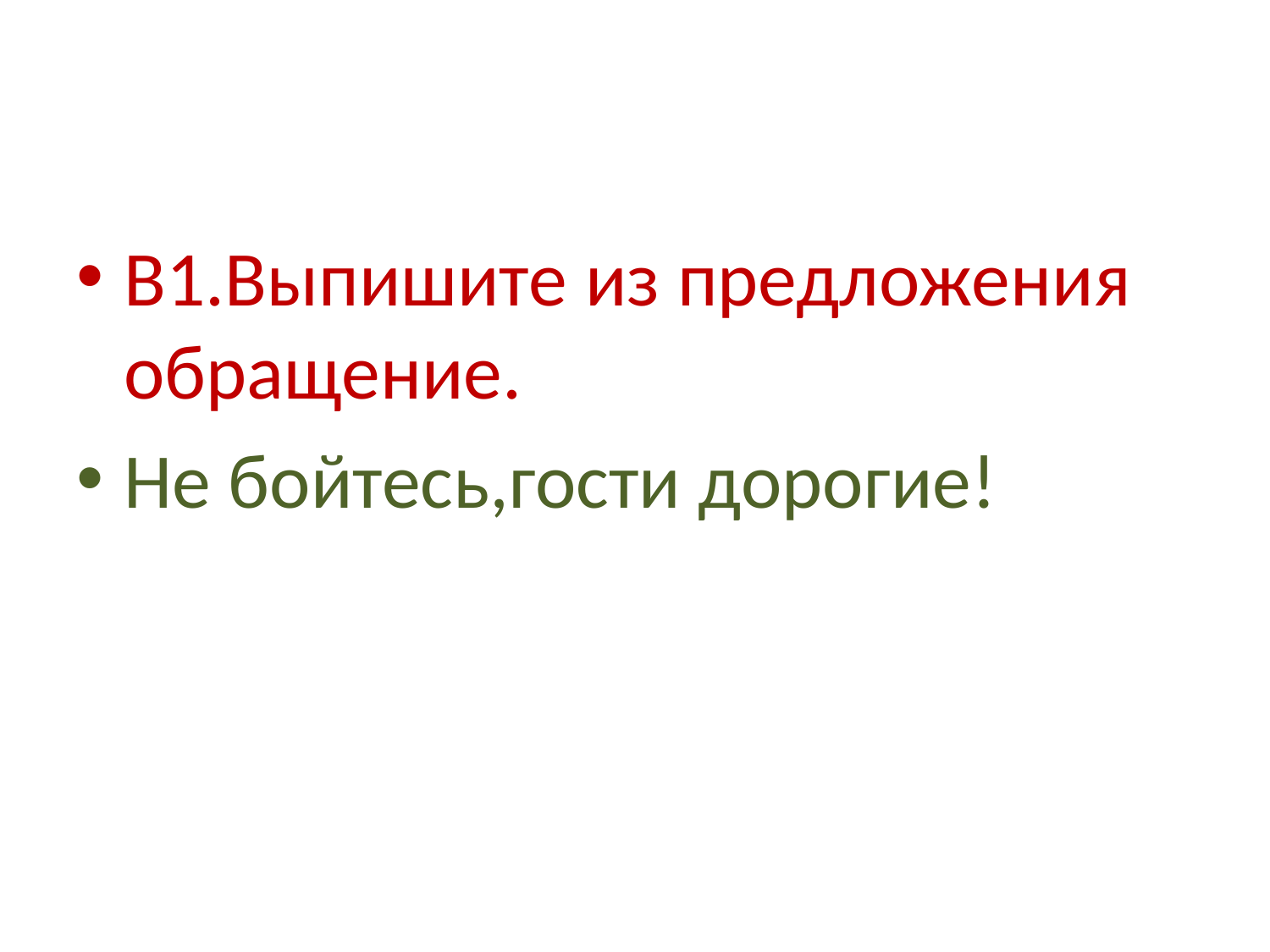

#
В1.Выпишите из предложения обращение.
Не бойтесь,гости дорогие!